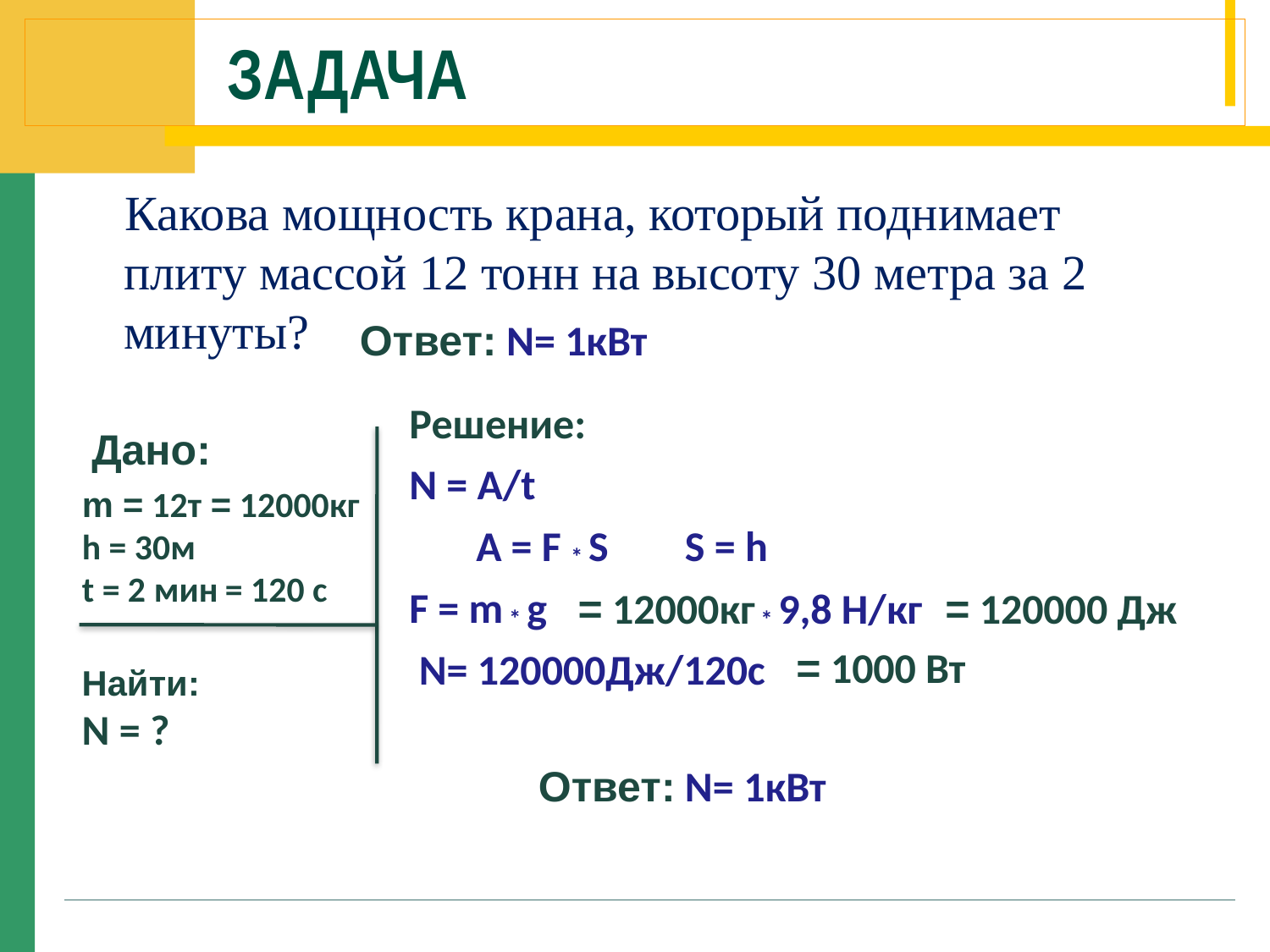

# Задача
    Какова мощность крана, который поднимает плиту массой 12 тонн на высоту 30 метра за 2 минуты?

Ответ: N= 1кВт
Решение:
N = A/t
       A = F * S        S = h
F = m * g
 N= 120000Дж/120с
Дано:
m = 12т
h = 30м
t = 2 мин

 = 12000кг

   = 120 с

= 12000кг * 9,8 Н/кг
= 120000 Дж
= 1000 Вт
Найти:
N = ?
Ответ: N= 1кВт